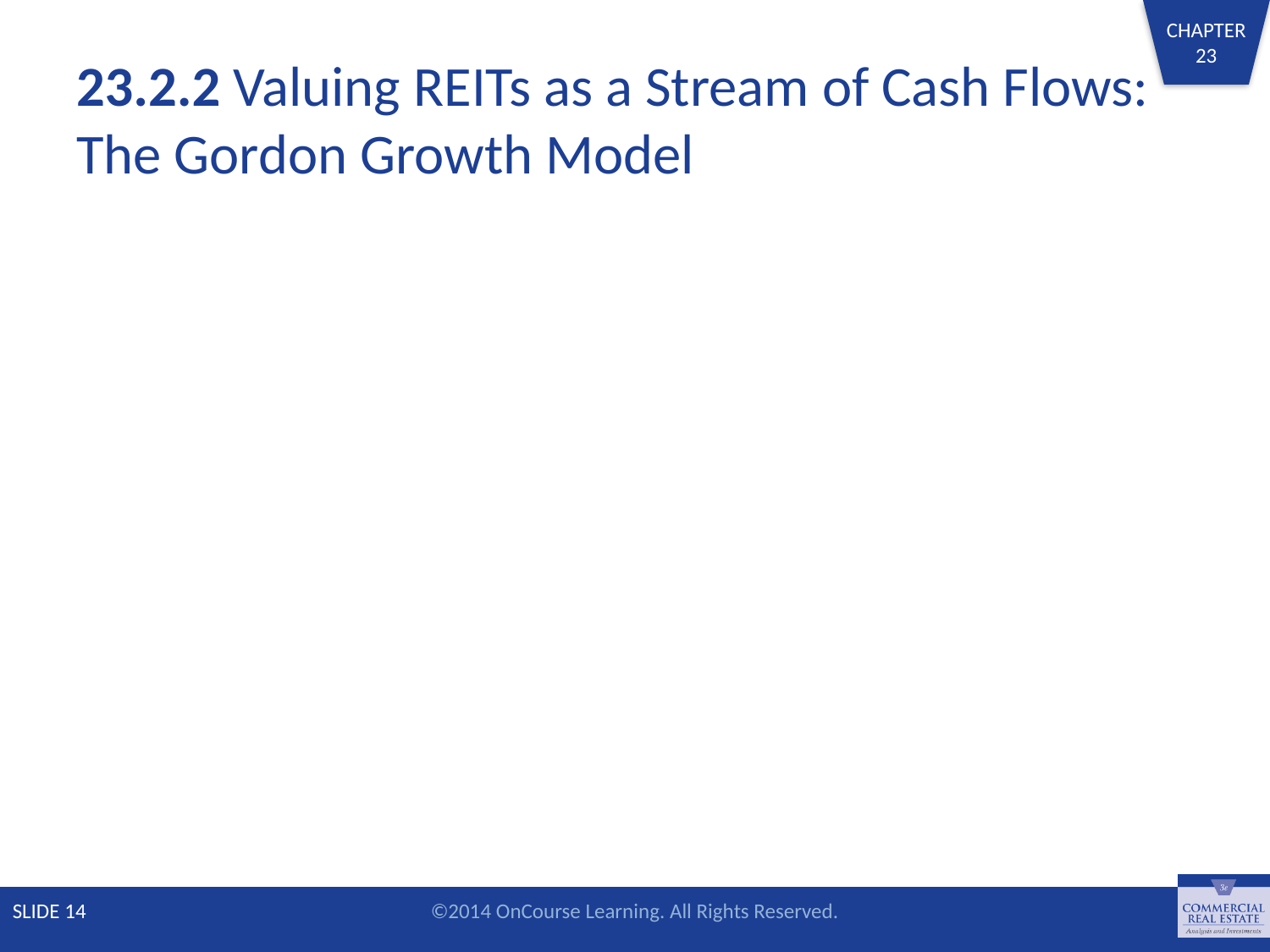

# 23.2.2 Valuing REITs as a Stream of Cash Flows: The Gordon Growth Model

SLIDE 14